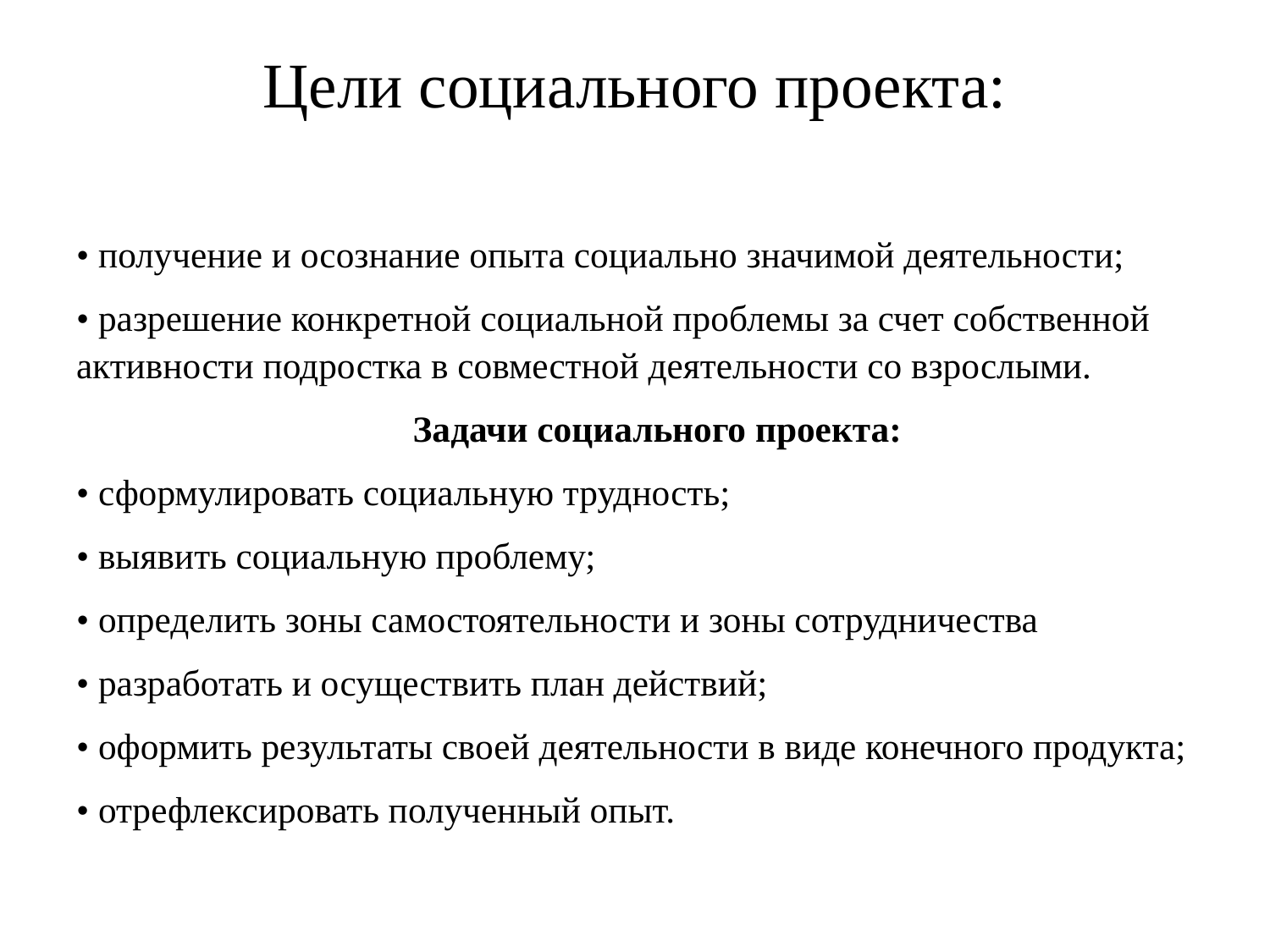

# Цели социального проекта:
• получение и осознание опыта социально значимой деятельности;
• разрешение конкретной социальной проблемы за счет собственной активности подростка в совместной деятельности со взрослыми.
                                     Задачи социального проекта:
• сформулировать социальную трудность;
• выявить социальную проблему;
• определить зоны самостоятельности и зоны сотрудничества
• разработать и осуществить план действий;
• оформить результаты своей деятельности в виде конечного продукта;
• отрефлексировать полученный опыт.